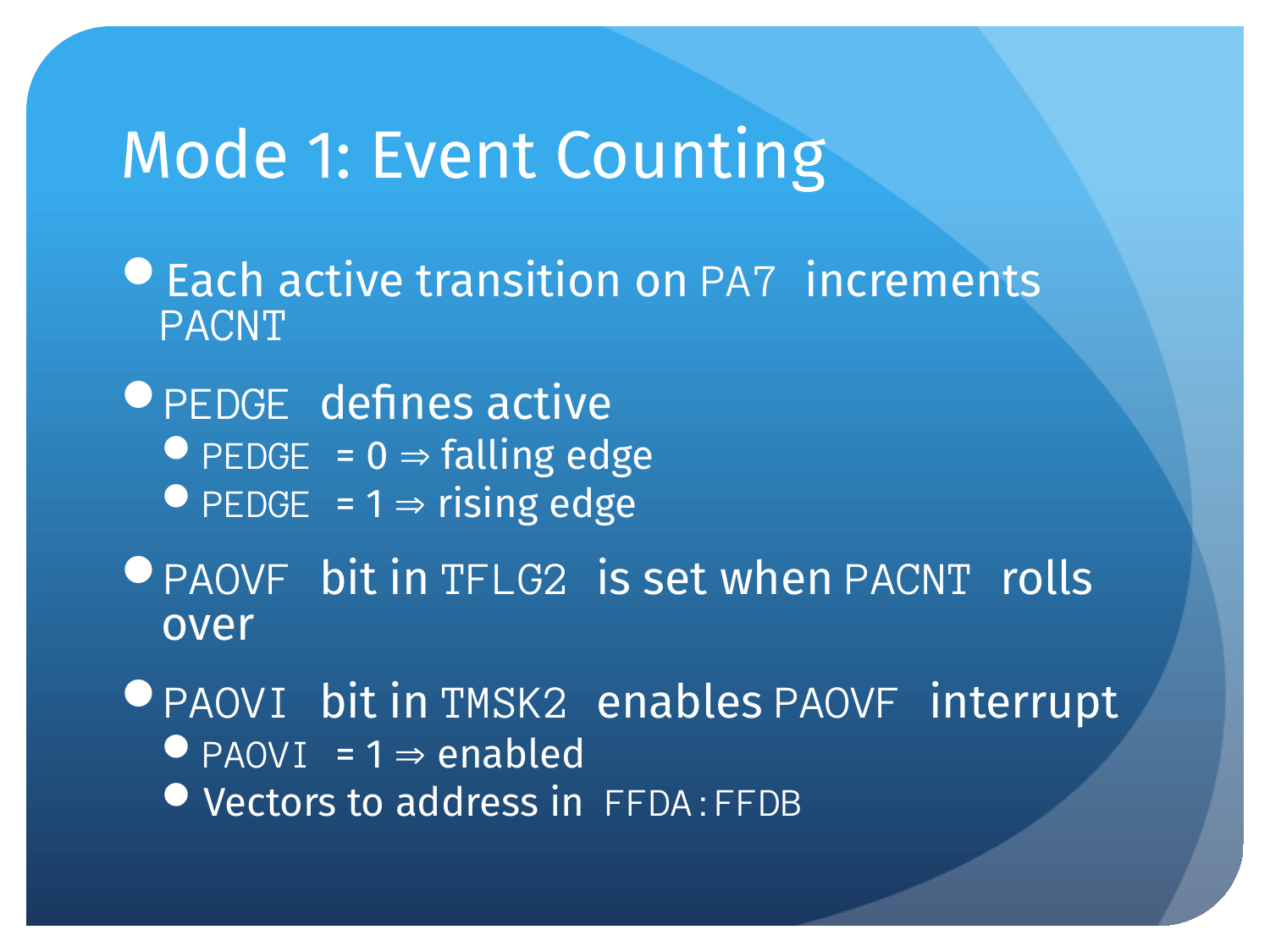

# Mode 1: Event Counting
Each active transition on PA7 increments PACNT
PEDGE defines active
PEDGE = 0 ⇒ falling edge
PEDGE = 1 ⇒ rising edge
PAOVF bit in TFLG2 is set when PACNT rolls over
PAOVI bit in TMSK2 enables PAOVF interrupt
PAOVI = 1 ⇒ enabled
Vectors to address in  FFDA:FFDB